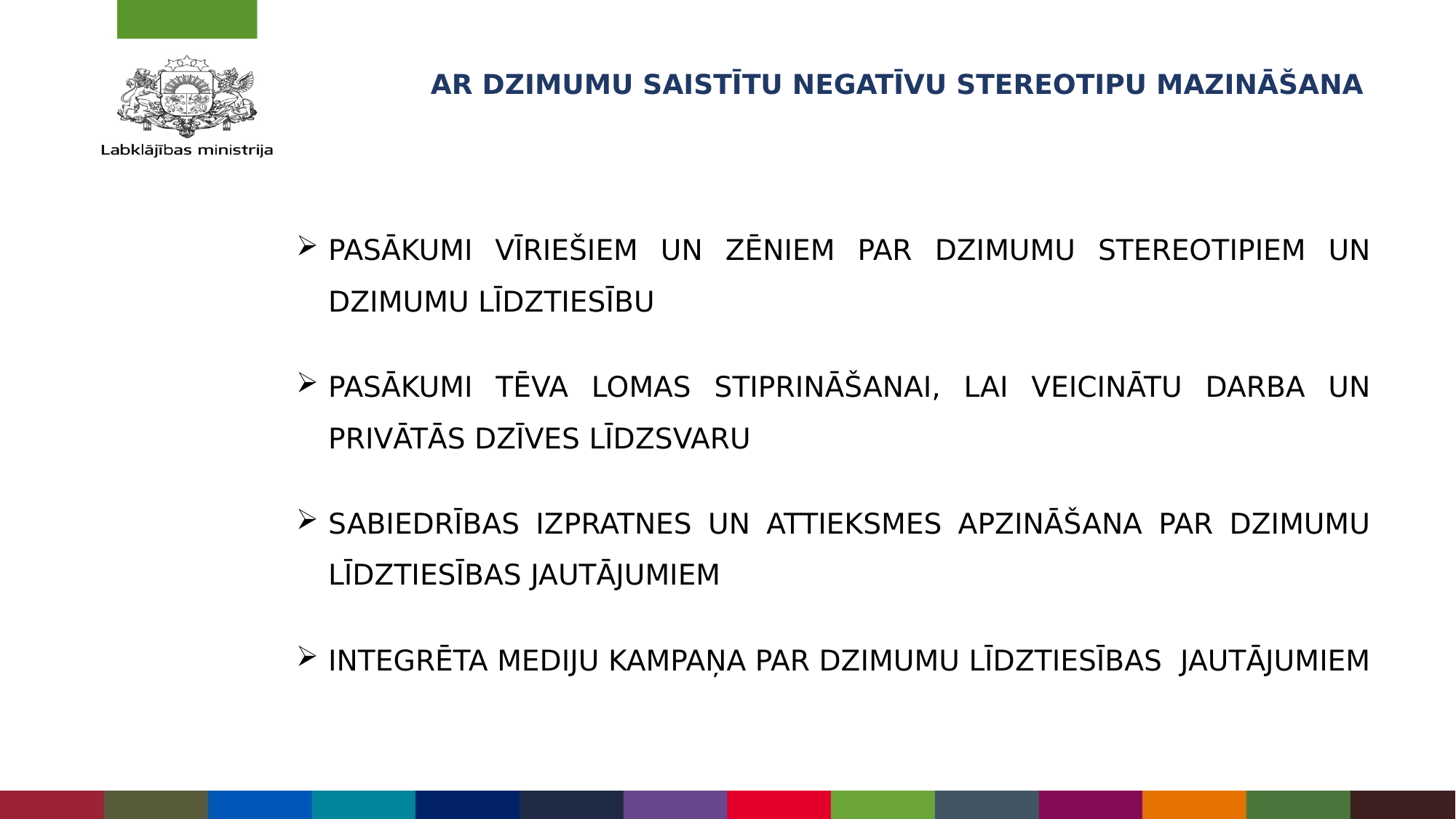

# AR DZIMUMU SAISTĪTU NEGATĪVU STEREOTIPU MAZINĀŠANA
PASĀKUMI VĪRIEŠIEM UN ZĒNIEM PAR DZIMUMU STEREOTIPIEM UN DZIMUMU LĪDZTIESĪBU
PASĀKUMI TĒVA LOMAS STIPRINĀŠANAI, LAI VEICINĀTU DARBA UN PRIVĀTĀS DZĪVES LĪDZSVARU
SABIEDRĪBAS IZPRATNES UN ATTIEKSMES APZINĀŠANA PAR DZIMUMU LĪDZTIESĪBAS JAUTĀJUMIEM
INTEGRĒTA MEDIJU KAMPAŅA PAR DZIMUMU LĪDZTIESĪBAS  JAUTĀJUMIEM